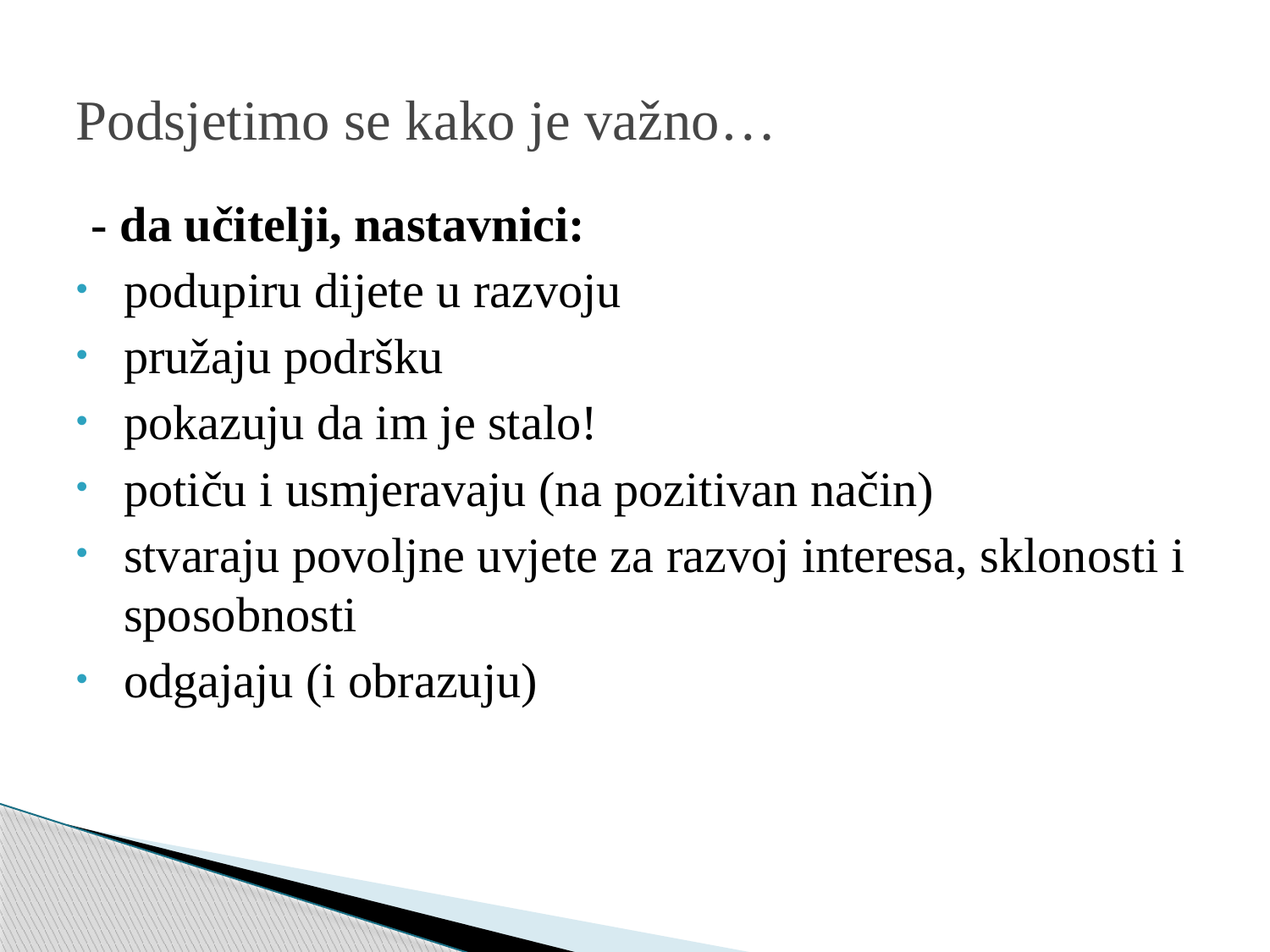

# Podsjetimo se kako je važno…
- da učitelji, nastavnici:
podupiru dijete u razvoju
pružaju podršku
pokazuju da im je stalo!
potiču i usmjeravaju (na pozitivan način)
stvaraju povoljne uvjete za razvoj interesa, sklonosti i sposobnosti
odgajaju (i obrazuju)